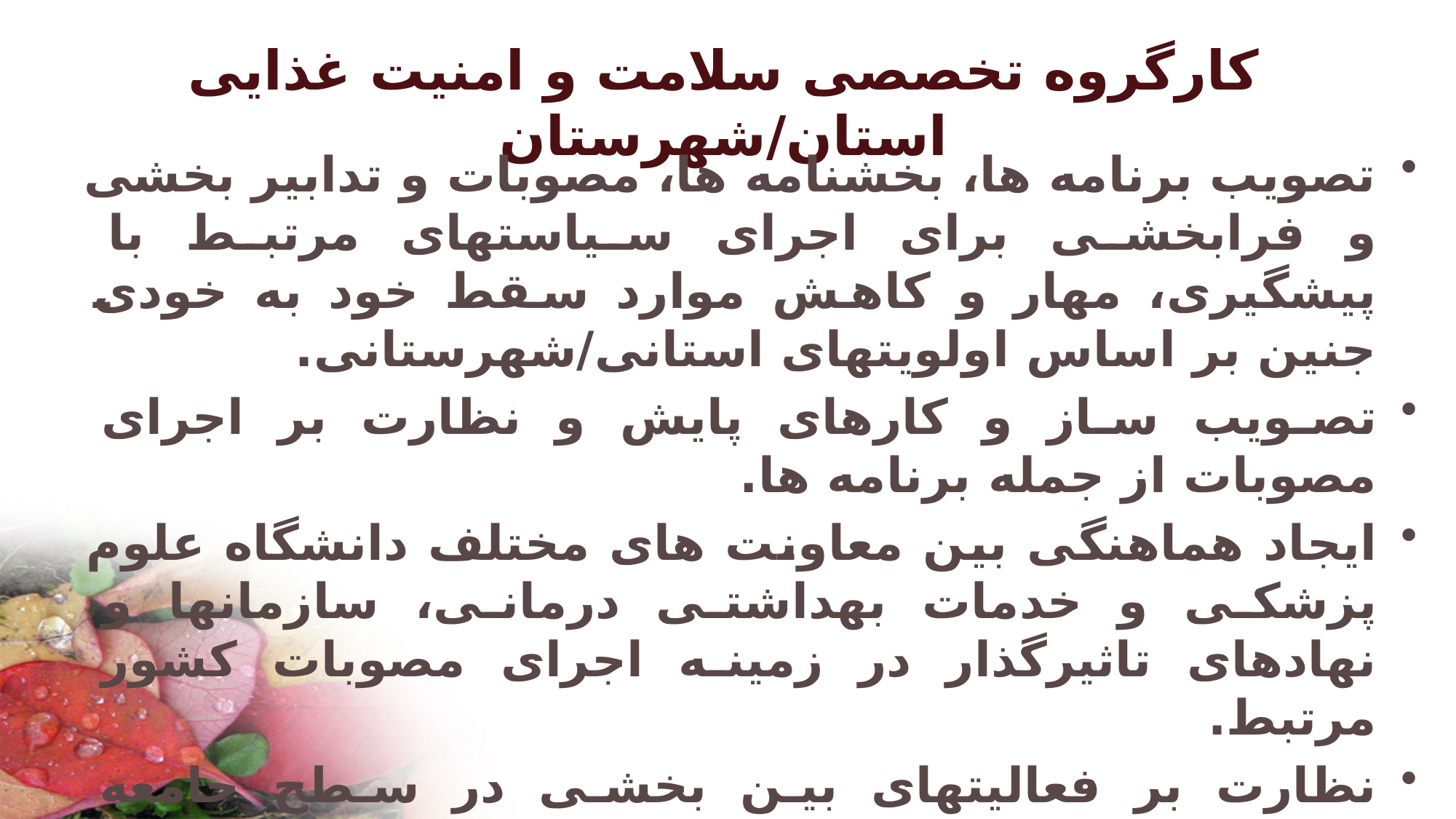

# کارگروه تخصصی سلامت و امنیت غذایی استان/شهرستان
تصویب برنامه ها، بخشنامه ها، مصوبات و تدابیر بخشی و فرابخشی برای اجرای سیاستهای مرتبط با پیشگیری، مهار و کاهش موارد سقط خود به خودی جنین بر اساس اولویتهای استانی/شهرستانی.
تصویب ساز و کارهای پایش و نظارت بر اجرای مصوبات از جمله برنامه ها.
ایجاد هماهنگی بین معاونت های مختلف دانشگاه علوم پزشکی و خدمات بهداشتی درمانی، سازمانها و نهادهای تاثیرگذار در زمینه اجرای مصوبات کشور مرتبط.
نظارت بر فعالیتهای بین بخشی در سطح جامعه (روستا و شهر)
 ارایه گزارش به شورایعالی سلامت و امنیت غذایی کشور، کمیته پایش برنامه و گروه جوانی جمعیت، سلامت خانواده و مدارس معاونت بهداشتی دانشگاه.